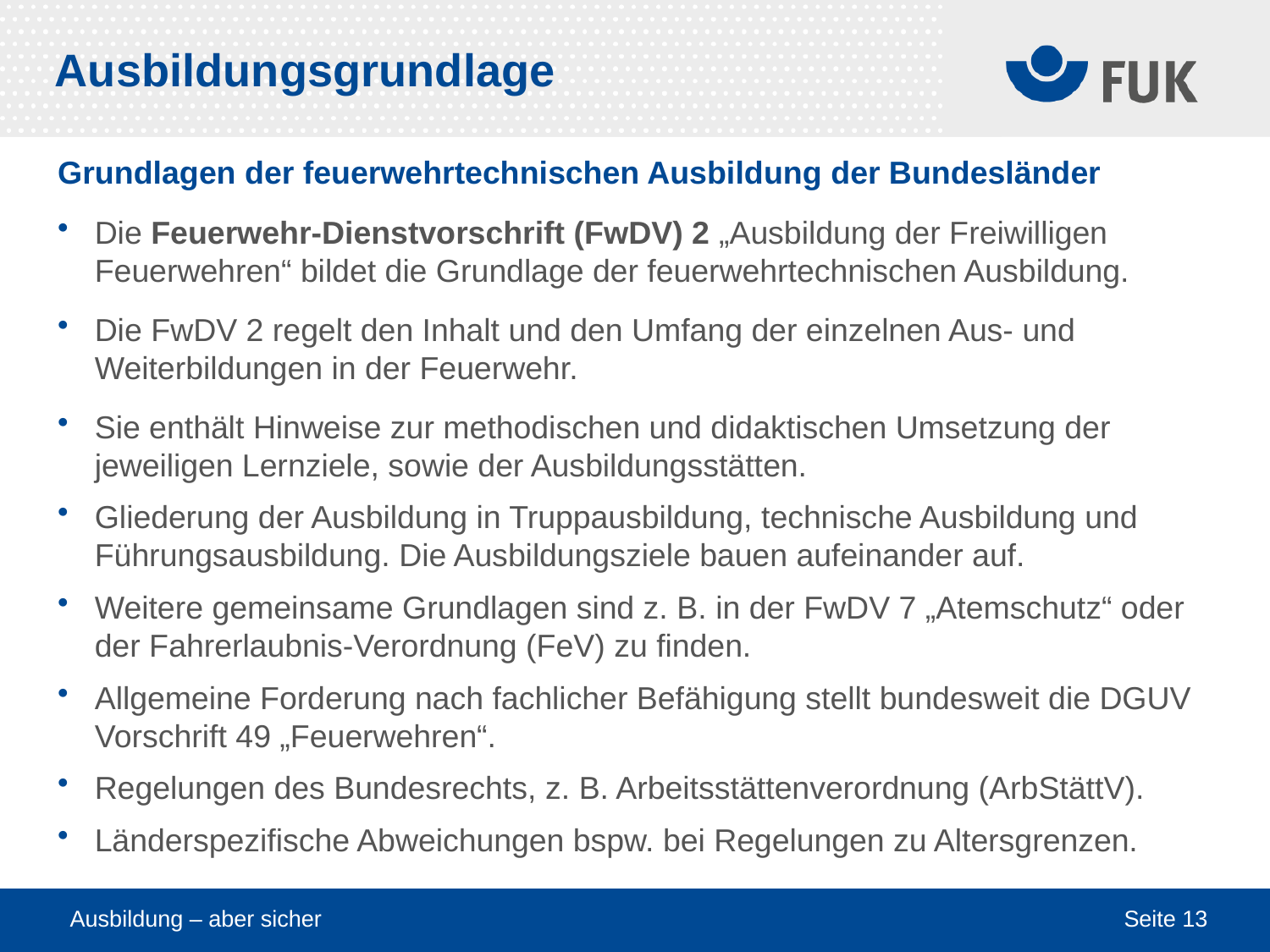

Ausbildungsgrundlage
Grundlagen der feuerwehrtechnischen Ausbildung der Bundesländer
Die Feuerwehr-Dienstvorschrift (FwDV) 2 „Ausbildung der Freiwilligen Feuerwehren“ bildet die Grundlage der feuerwehrtechnischen Ausbildung.
Die FwDV 2 regelt den Inhalt und den Umfang der einzelnen Aus- und Weiterbildungen in der Feuerwehr.
Sie enthält Hinweise zur methodischen und didaktischen Umsetzung der jeweiligen Lernziele, sowie der Ausbildungsstätten.
Gliederung der Ausbildung in Truppausbildung, technische Ausbildung und Führungsausbildung. Die Ausbildungsziele bauen aufeinander auf.
Weitere gemeinsame Grundlagen sind z. B. in der FwDV 7 „Atemschutz“ oder  der Fahrerlaubnis-Verordnung (FeV) zu finden.
Allgemeine Forderung nach fachlicher Befähigung stellt bundesweit die DGUV Vorschrift 49 „Feuerwehren“.
Regelungen des Bundesrechts, z. B. Arbeitsstättenverordnung (ArbStättV).
Länderspezifische Abweichungen bspw. bei Regelungen zu Altersgrenzen.
Ausbildung – aber sicher
Seite 13